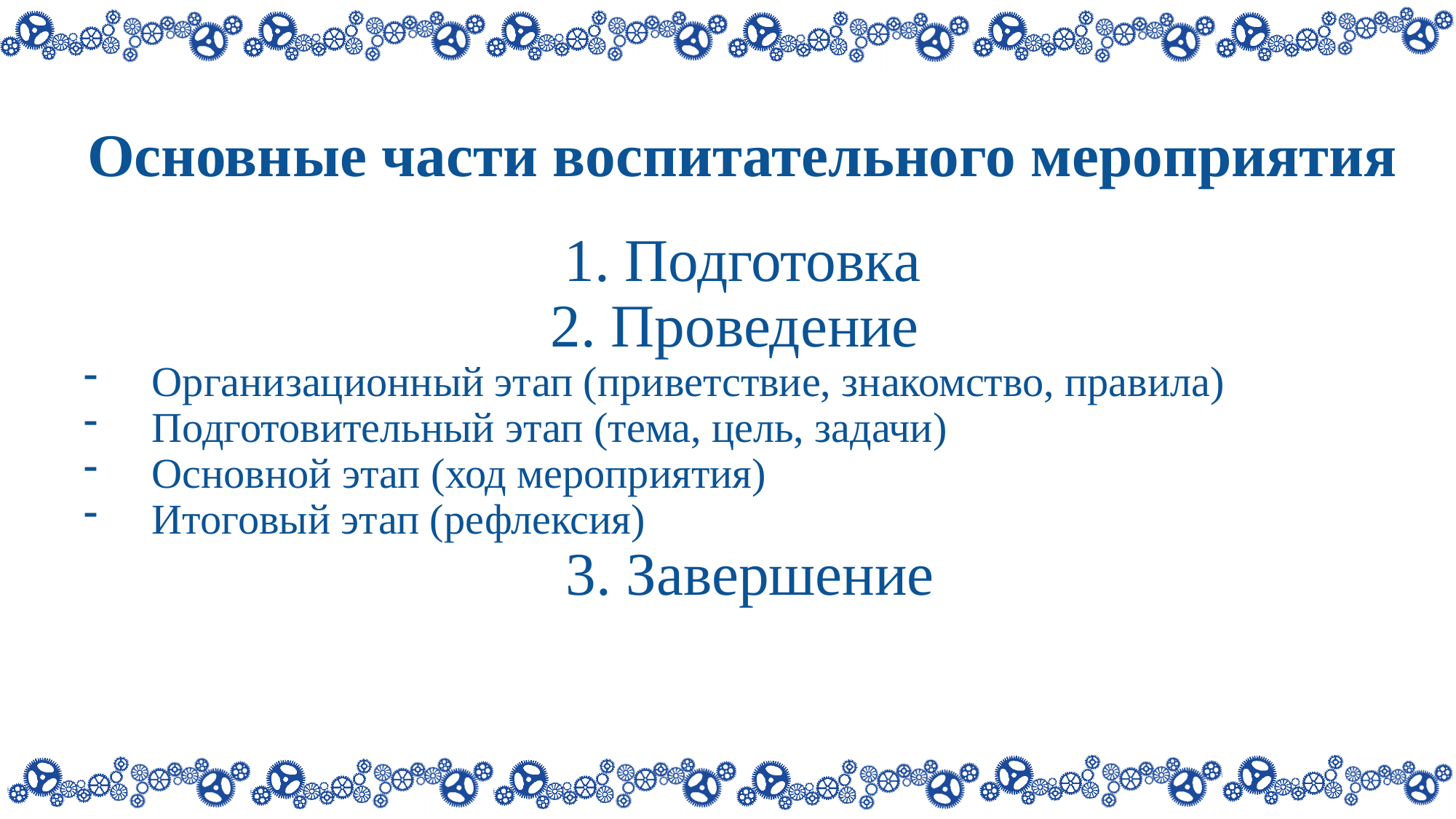

Основные части воспитательного мероприятия
1. Подготовка
2. Проведение
Организационный этап (приветствие, знакомство, правила)
Подготовительный этап (тема, цель, задачи)
Основной этап (ход мероприятия)
Итоговый этап (рефлексия)
 3. Завершение